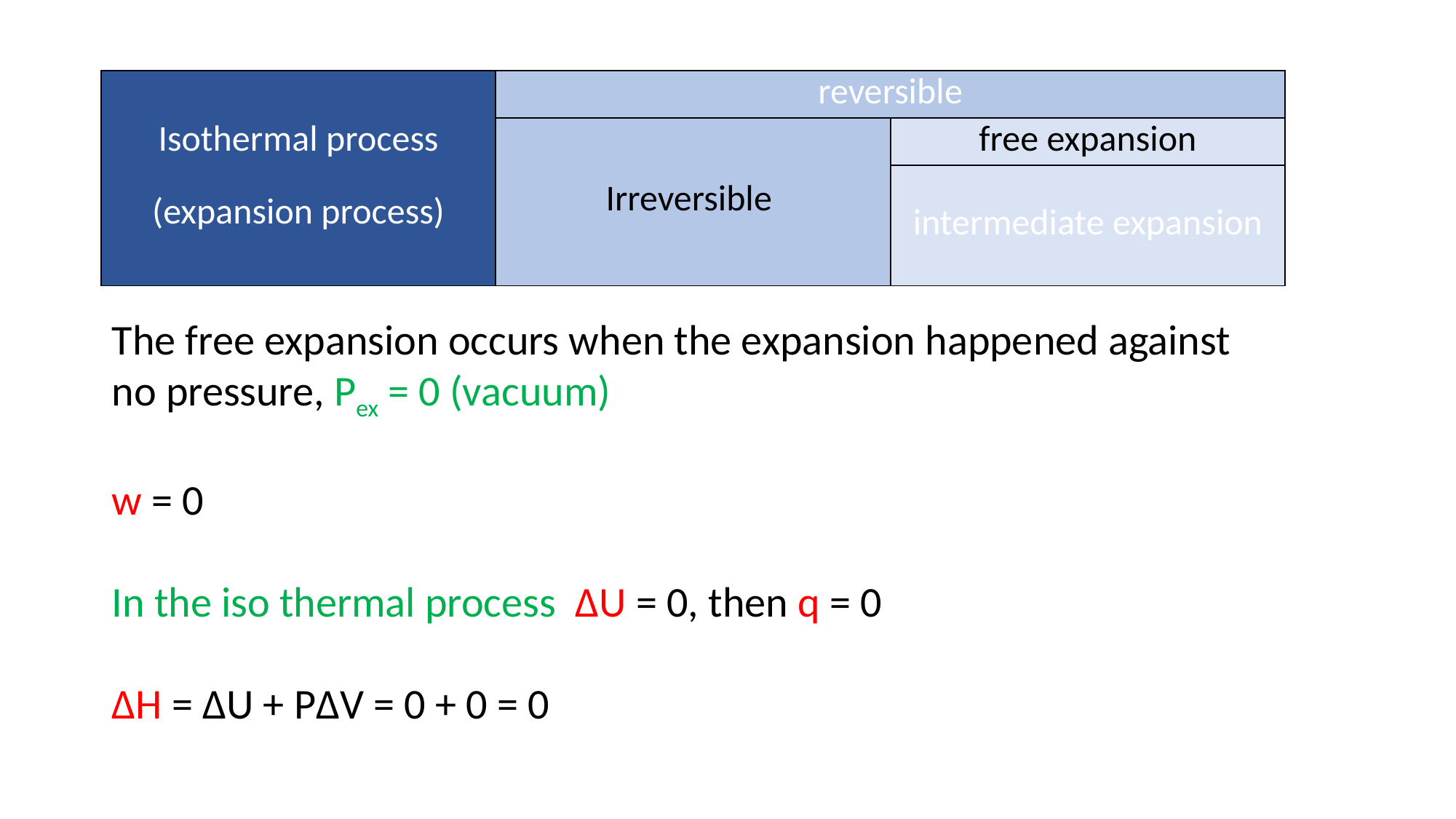

| Isothermal process (expansion process) | reversible |  |
| --- | --- | --- |
|  | Irreversible | free expansion |
|  |  | intermediate expansion |
The free expansion occurs when the expansion happened against no pressure, Pex = 0 (vacuum)

w = 0

In the iso thermal process  ∆U = 0, then q = 0

∆H = ∆U + P∆V = 0 + 0 = 0